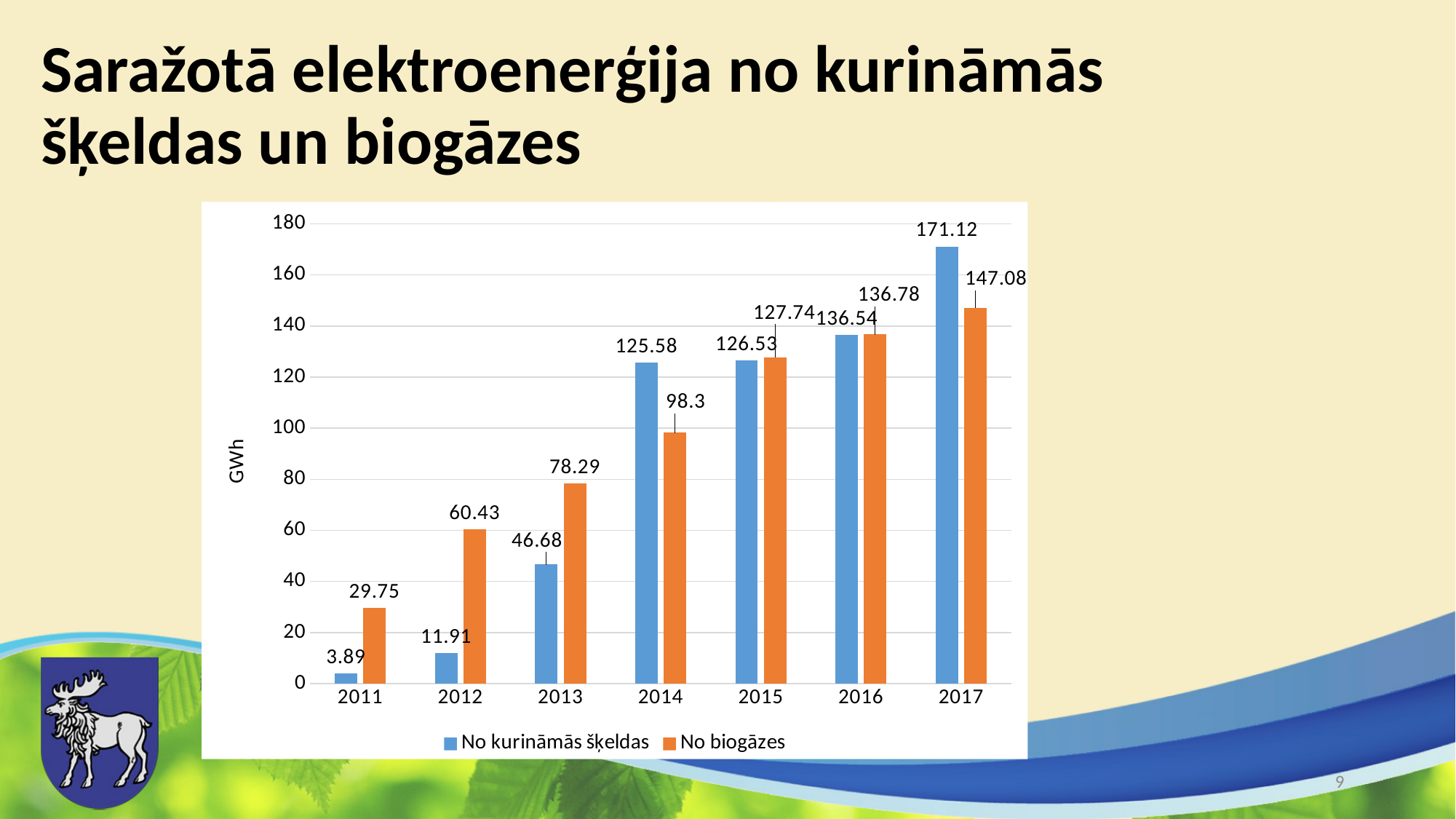

# Saražotā elektroenerģija no kurināmās šķeldas un biogāzes

### Chart

| Category | No kurināmās šķeldas | No biogāzes |
|---|---|---|
| 2011 | 3.89 | 29.75 |
| 2012 | 11.91 | 60.43 |
| 2013 | 46.68 | 78.29 |
| 2014 | 125.58 | 98.3 |
| 2015 | 126.53 | 127.74 |
| 2016 | 136.54 | 136.78 |
| 2017 | 171.12 | 147.08 |
9